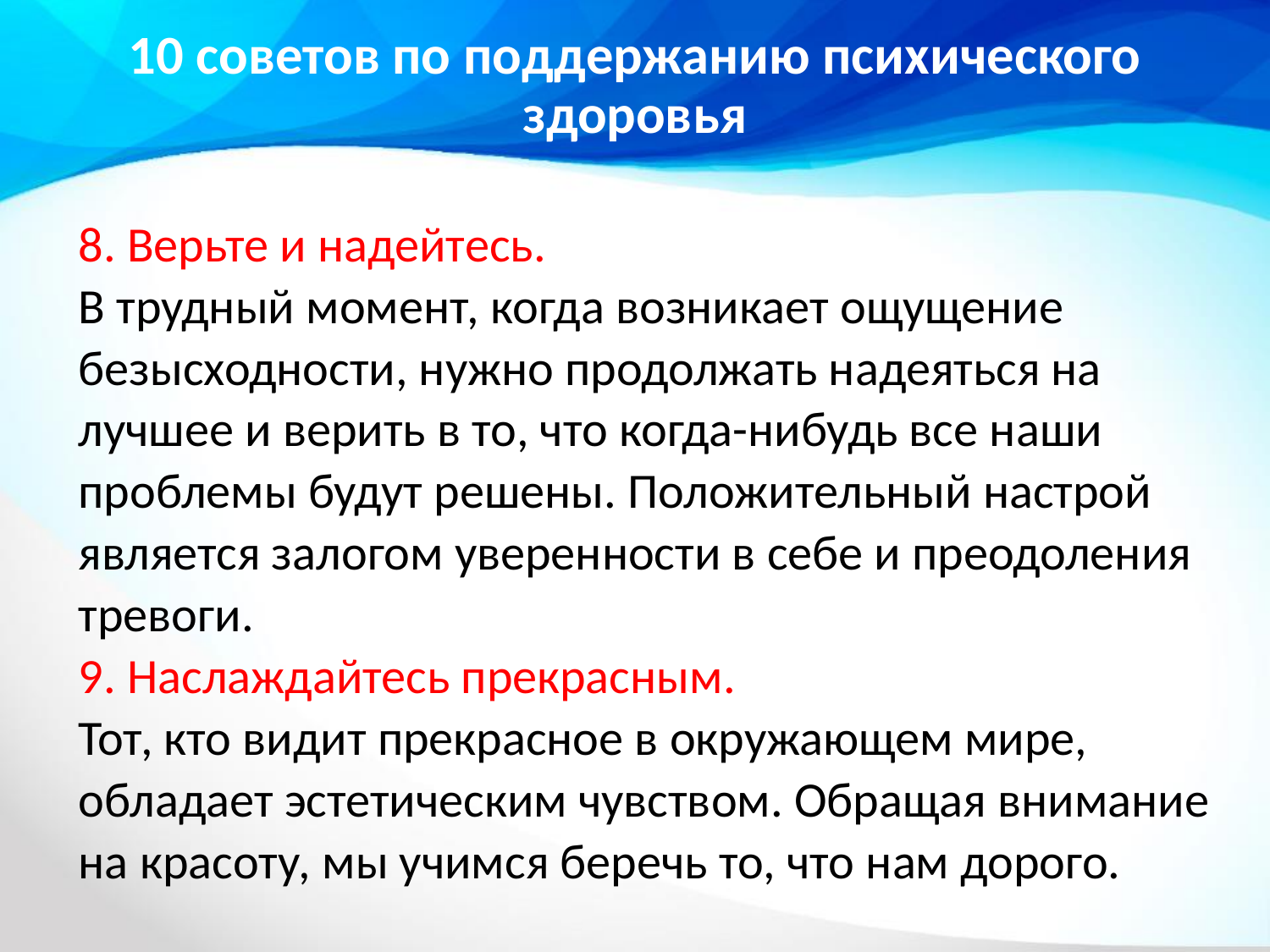

# 10 советов по поддержанию психического здоровья
8. Верьте и надейтесь.
В трудный момент, когда возникает ощущение безысходности, нужно продолжать надеяться на лучшее и верить в то, что когда-нибудь все наши проблемы будут решены. Положительный настрой является залогом уверенности в себе и преодоления тревоги.
9. Наслаждайтесь прекрасным.
Тот, кто видит прекрасное в окружающем мире, обладает эстетическим чувством. Обращая внимание на красоту, мы учимся беречь то, что нам дорого.